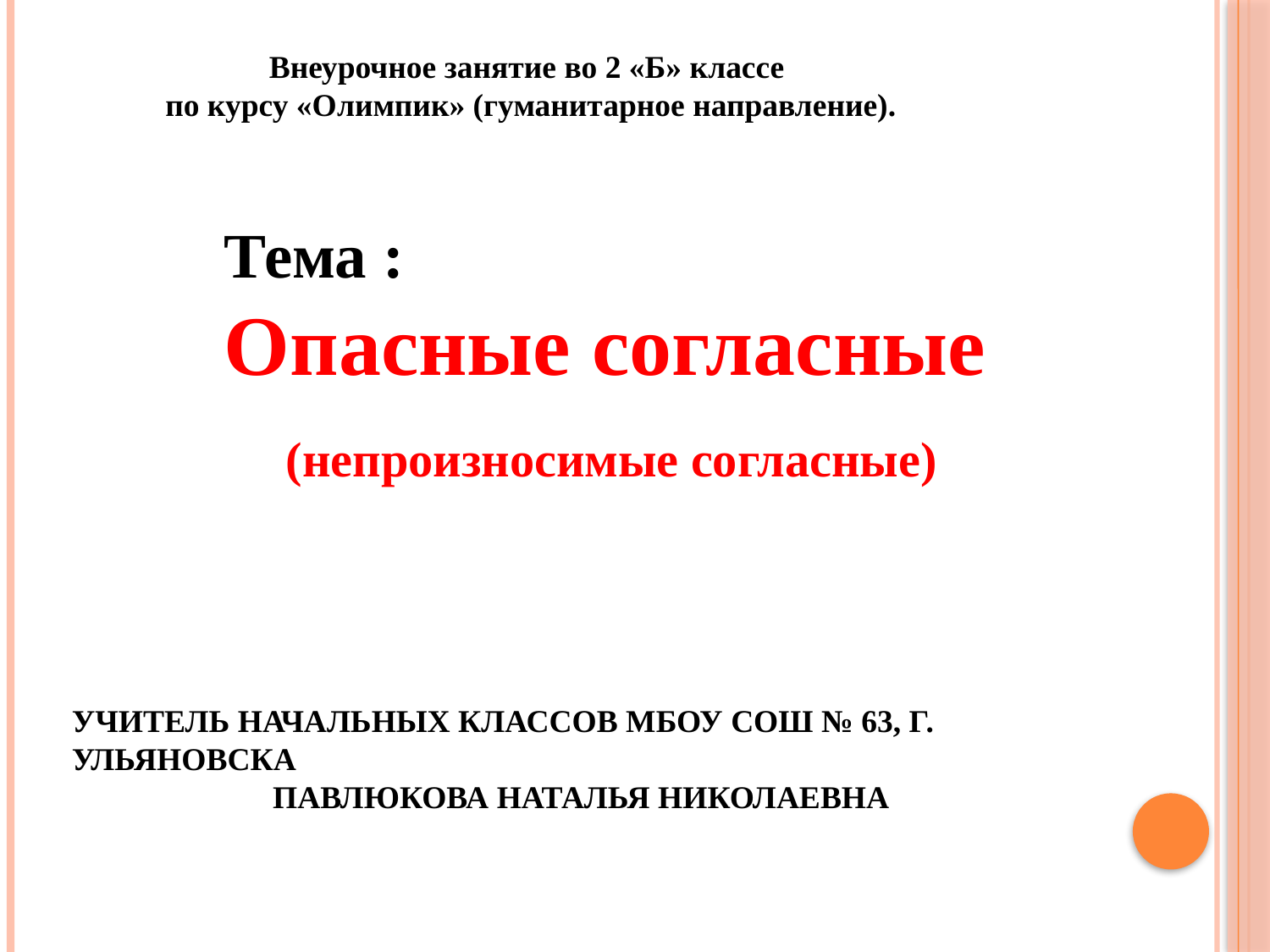

Внеурочное занятие во 2 «Б» классе
по курсу «Олимпик» (гуманитарное направление).
Тема :
Опасные согласные
     (непроизносимые согласные)

# Учитель начальных классов МБОУ СОШ № 63, г. Ульяновска Павлюкова Наталья Николаевна